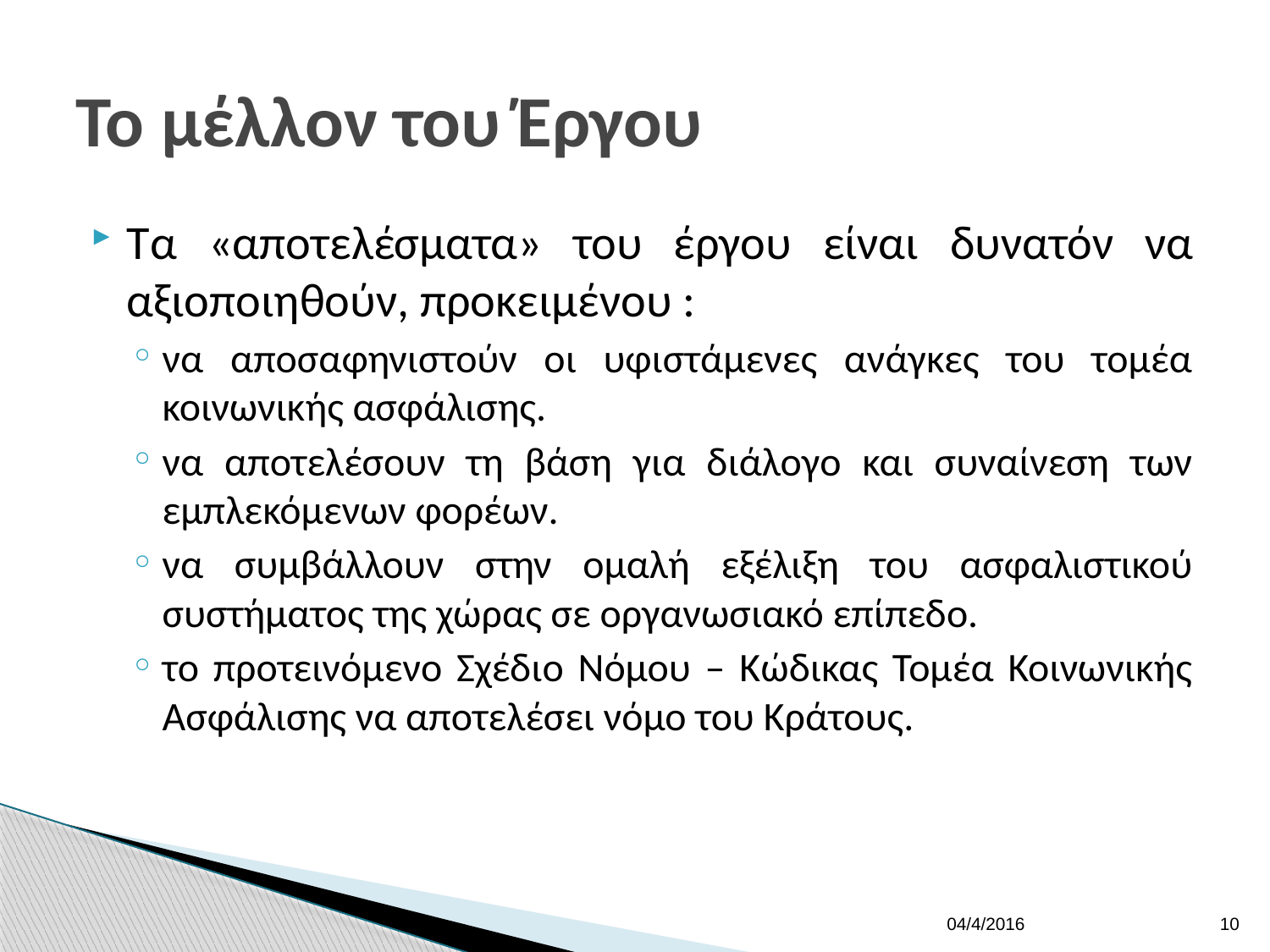

# Το μέλλον του Έργου
Τα «αποτελέσματα» του έργου είναι δυνατόν να αξιοποιηθούν, προκειμένου :
να αποσαφηνιστούν οι υφιστάμενες ανάγκες του τομέα κοινωνικής ασφάλισης.
να αποτελέσουν τη βάση για διάλογο και συναίνεση των εμπλεκόμενων φορέων.
να συμβάλλουν στην ομαλή εξέλιξη του ασφαλιστικού συστήματος της χώρας σε οργανωσιακό επίπεδο.
το προτεινόμενο Σχέδιο Νόμου – Κώδικας Τομέα Κοινωνικής Ασφάλισης να αποτελέσει νόμο του Κράτους.

04/4/2016
10